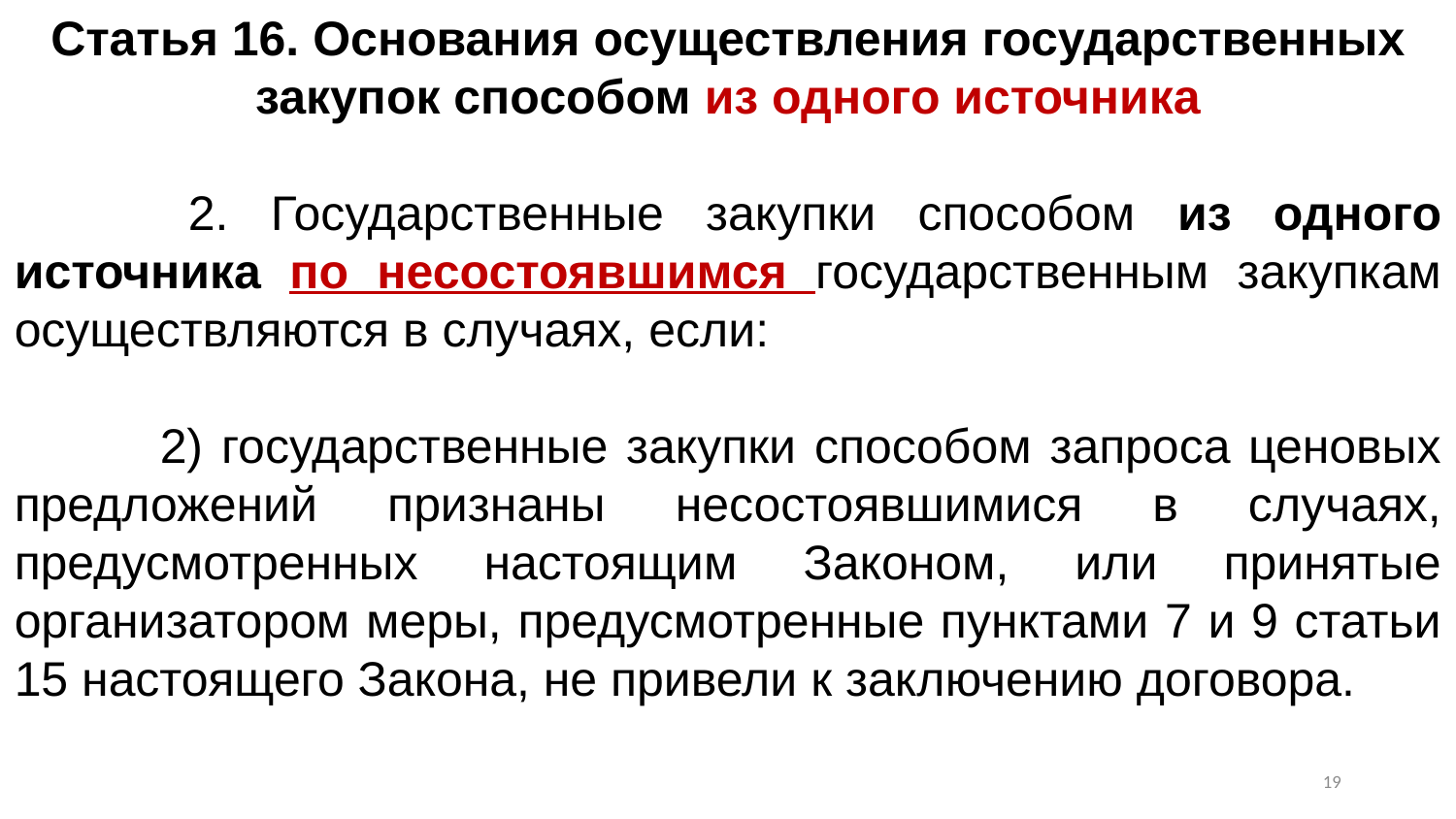

Статья 16. Основания осуществления государственных закупок способом из одного источника

  	2. Государственные закупки способом из одного источника по несостоявшимся государственным закупкам осуществляются в случаях, если:

	2) государственные закупки способом запроса ценовых предложений признаны несостоявшимися в случаях, предусмотренных настоящим Законом, или принятые организатором меры, предусмотренные пунктами 7 и 9 статьи 15 настоящего Закона, не привели к заключению договора.

19